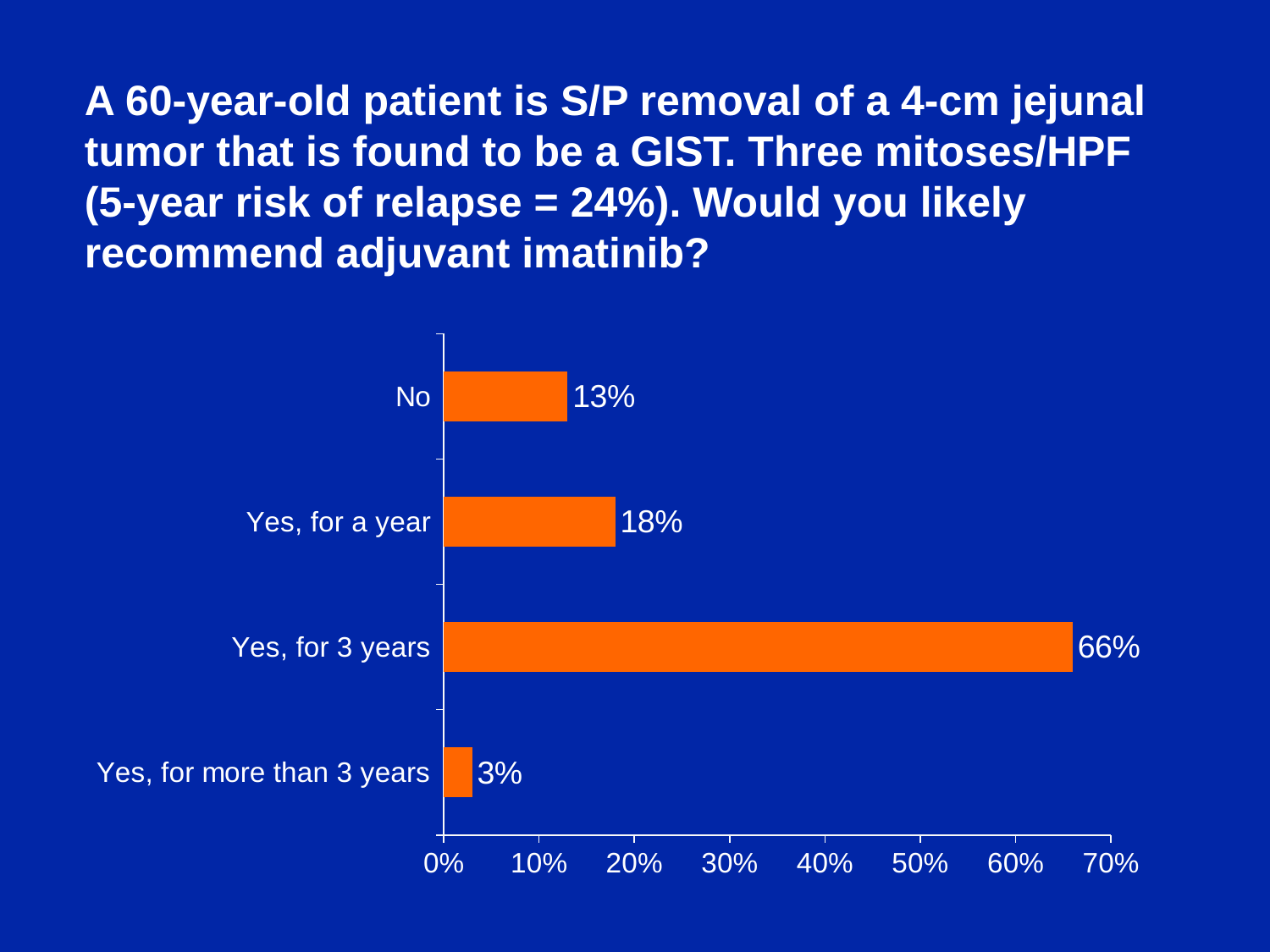

A 60-year-old patient is S/P removal of a 4-cm jejunal tumor that is found to be a GIST. Three mitoses/HPF
(5-year risk of relapse = 24%). Would you likely recommend adjuvant imatinib?

### Chart

| Category | Series 1 |
|---|---|
| Yes, for more than 3 years | 0.03 |
| Yes, for 3 years | 0.66 |
| Yes, for a year | 0.18 |
| No | 0.13 |